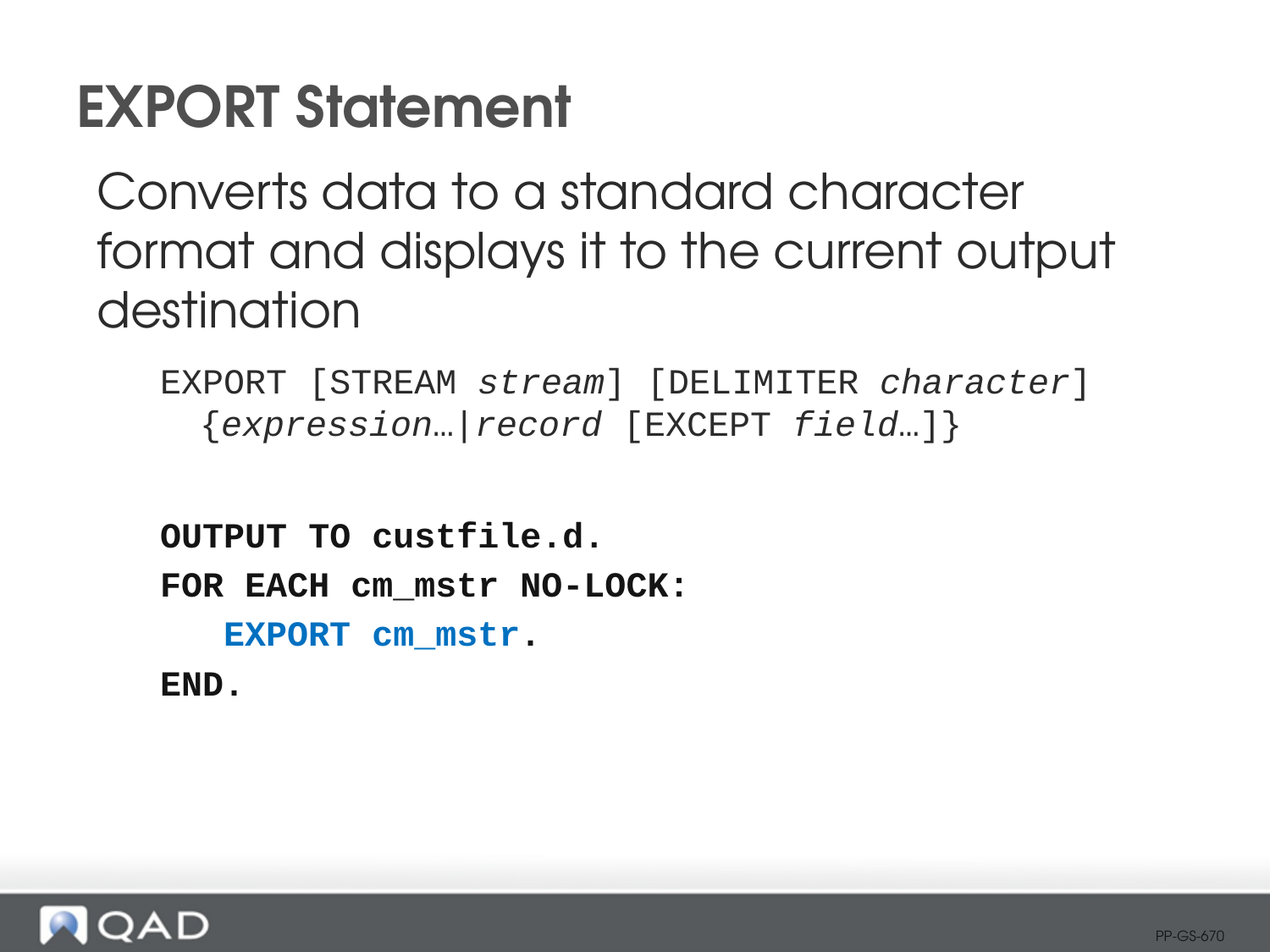

# EXPORT Statement
Converts data to a standard character format and displays it to the current output destination
EXPORT [STREAM stream] [DELIMITER character] {expression…|record [EXCEPT field…]}

OUTPUT TO custfile.d.
FOR EACH cm_mstr NO-LOCK:
   EXPORT cm_mstr.
END.
PP-GS-670